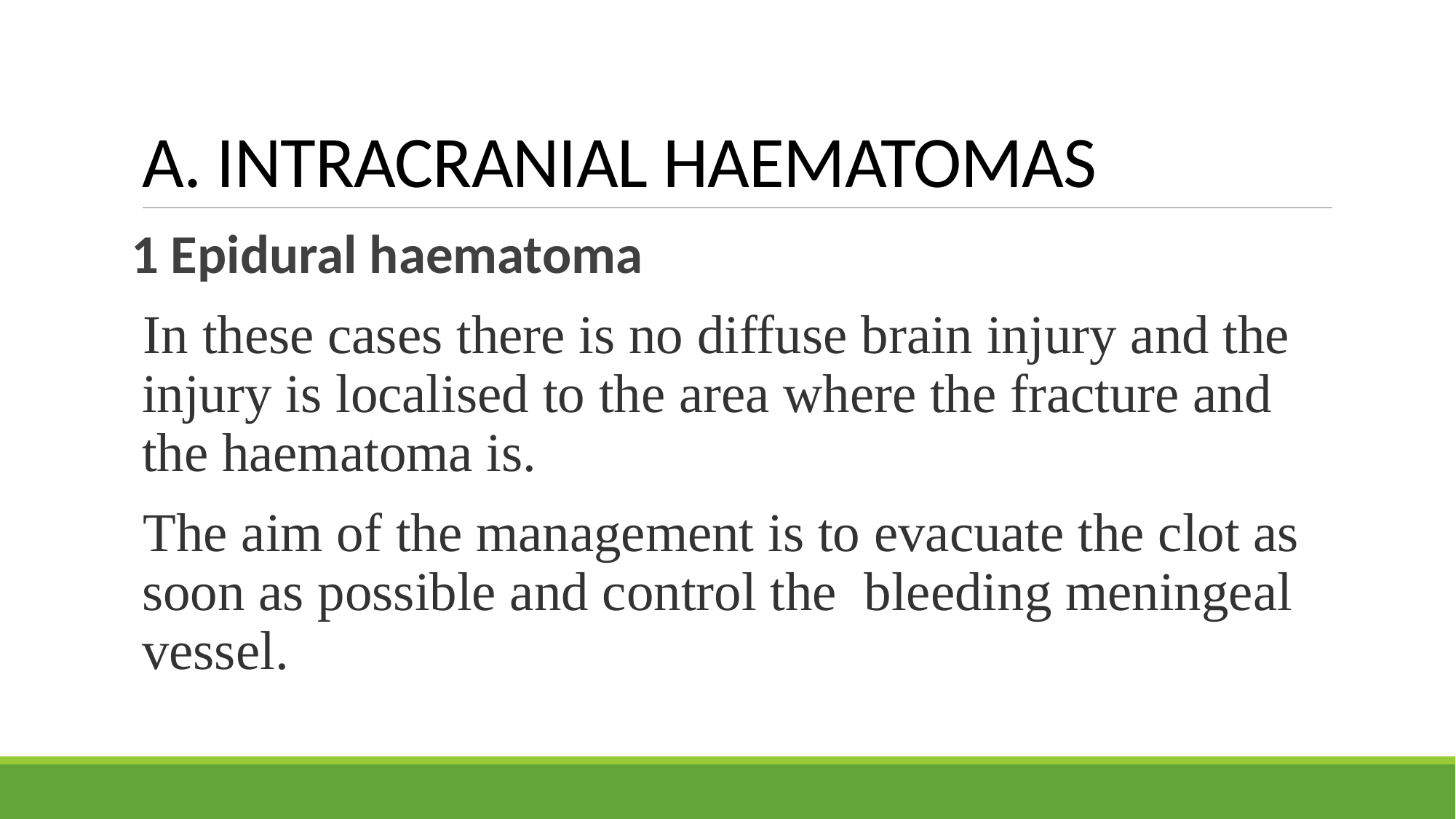

# A. INTRACRANIAL HAEMATOMAS
1 Epidural haematoma
In these cases there is no diffuse brain injury and the injury is localised to the area where the fracture and the haematoma is.
The aim of the management is to evacuate the clot as soon as possible and control the  bleeding meningeal vessel.